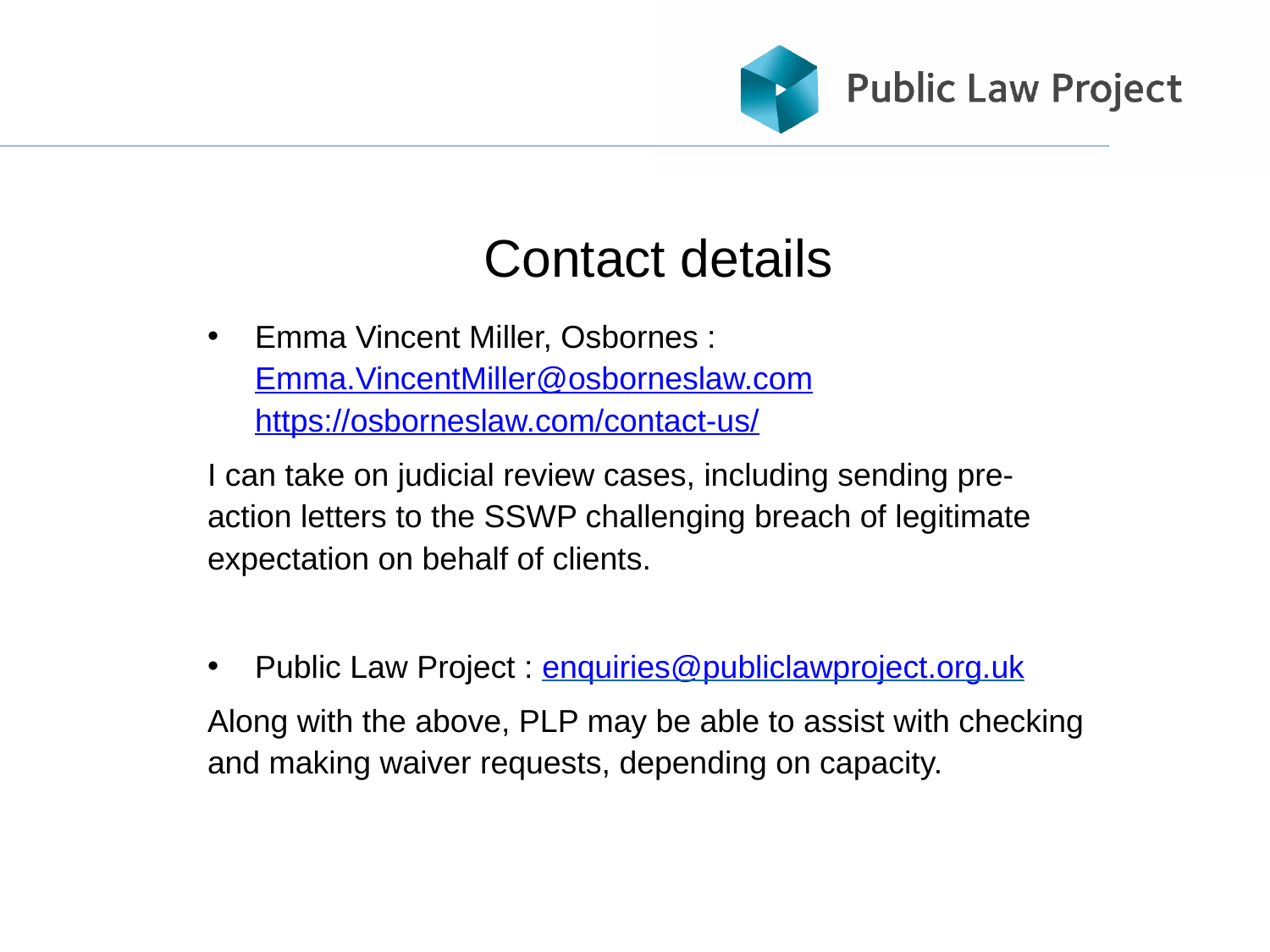

# Contact details
Emma Vincent Miller, Osbornes : Emma.VincentMiller@osborneslaw.com https://osborneslaw.com/contact-us/
I can take on judicial review cases, including sending pre-action letters to the SSWP challenging breach of legitimate expectation on behalf of clients.

Public Law Project : enquiries@publiclawproject.org.uk
Along with the above, PLP may be able to assist with checking and making waiver requests, depending on capacity.